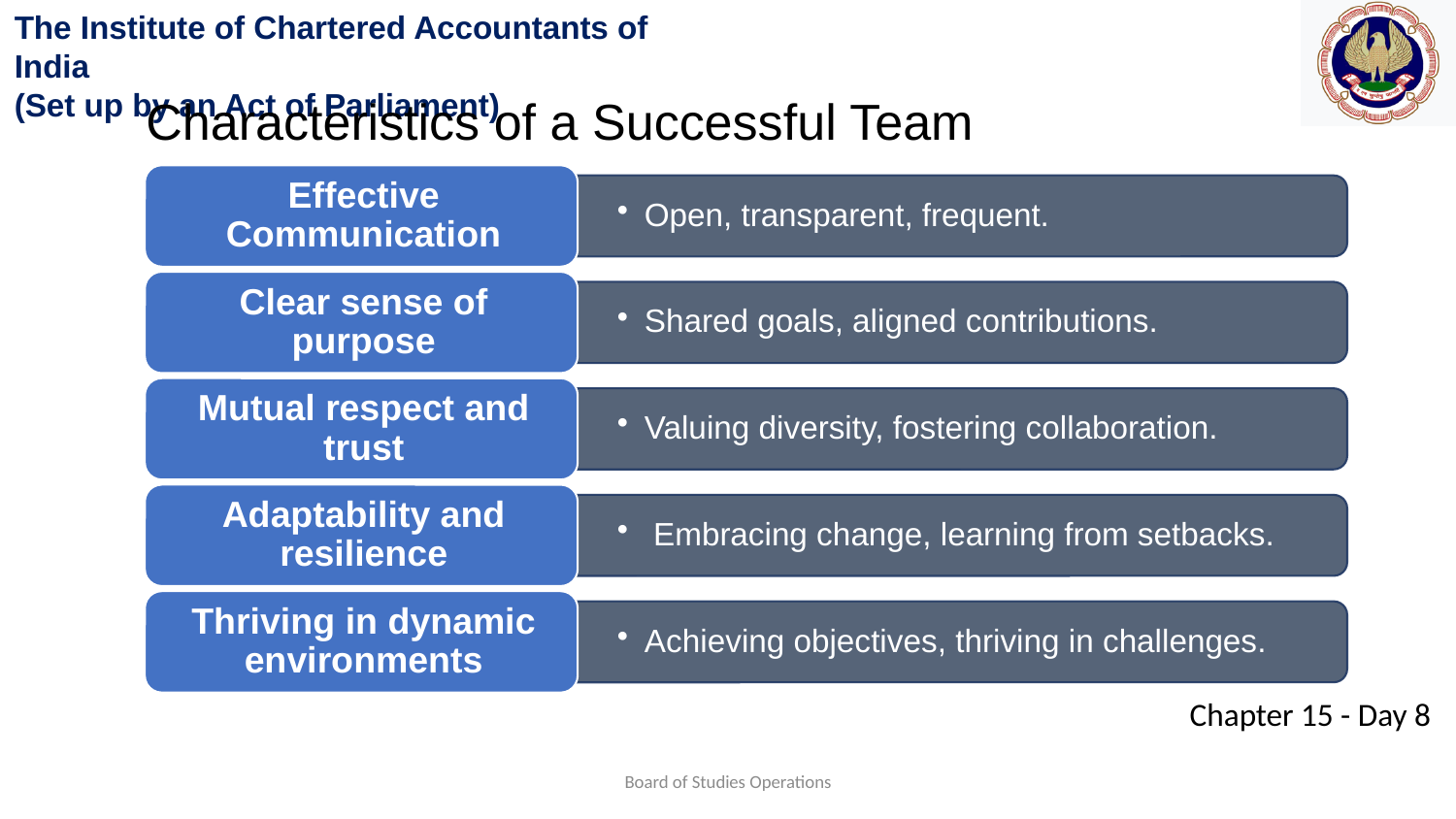

Characteristics of a Successful Team
Open, transparent, frequent.
Effective Communication
Shared goals, aligned contributions.
Clear sense of purpose
Valuing diversity, fostering collaboration.
Mutual respect and trust
 Embracing change, learning from setbacks.
Adaptability and resilience
Achieving objectives, thriving in challenges.
Thriving in dynamic environments
Board of Studies Operations